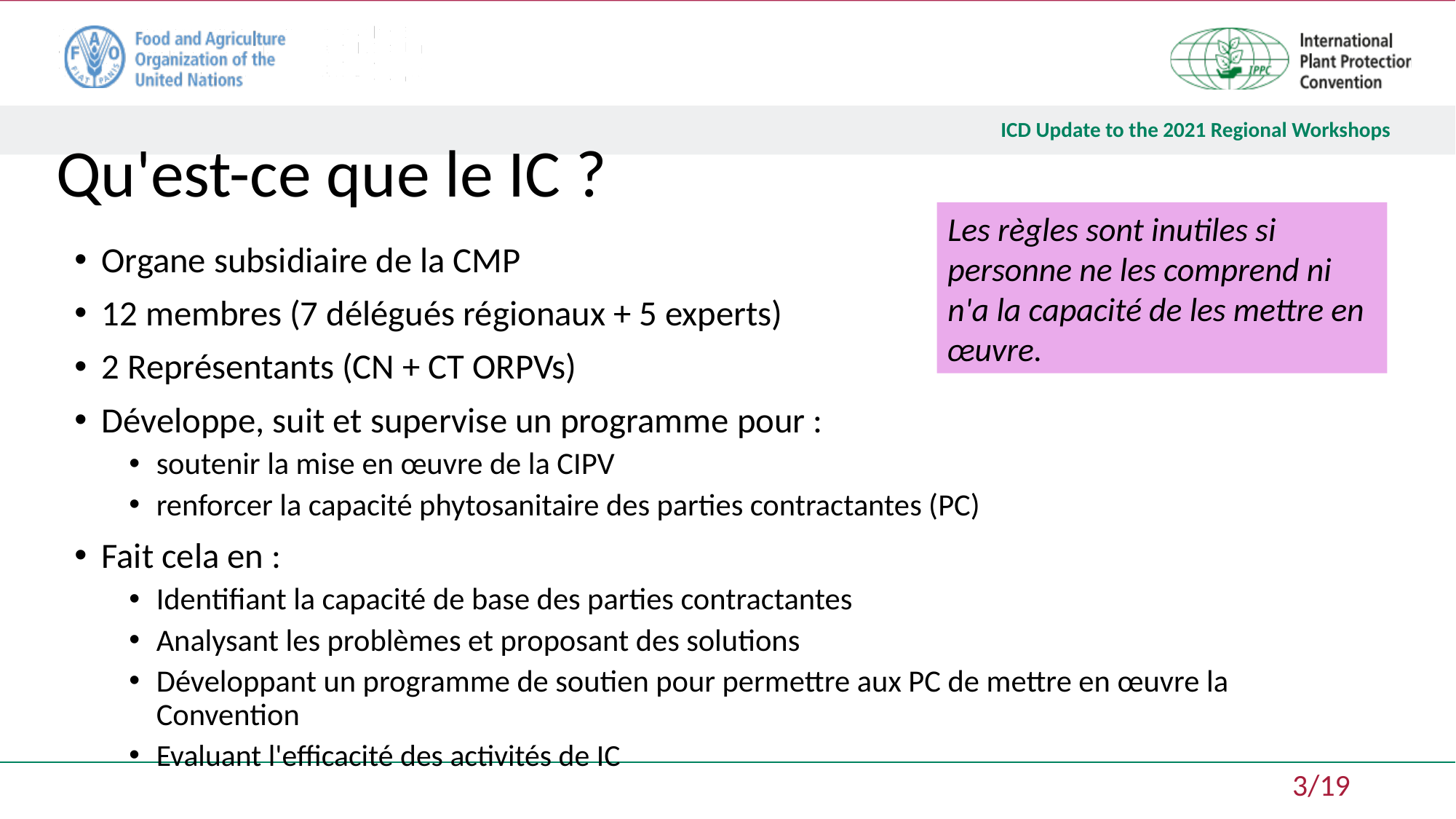

# Qu'est-ce que le IC ?
Les règles sont inutiles si personne ne les comprend ni n'a la capacité de les mettre en œuvre.
Organe subsidiaire de la CMP
12 membres (7 délégués régionaux + 5 experts)
2 Représentants (CN + CT ORPVs)
Développe, suit et supervise un programme pour :
soutenir la mise en œuvre de la CIPV
renforcer la capacité phytosanitaire des parties contractantes (PC)
Fait cela en :
Identifiant la capacité de base des parties contractantes
Analysant les problèmes et proposant des solutions
Développant un programme de soutien pour permettre aux PC de mettre en œuvre la Convention
Evaluant l'efficacité des activités de IC